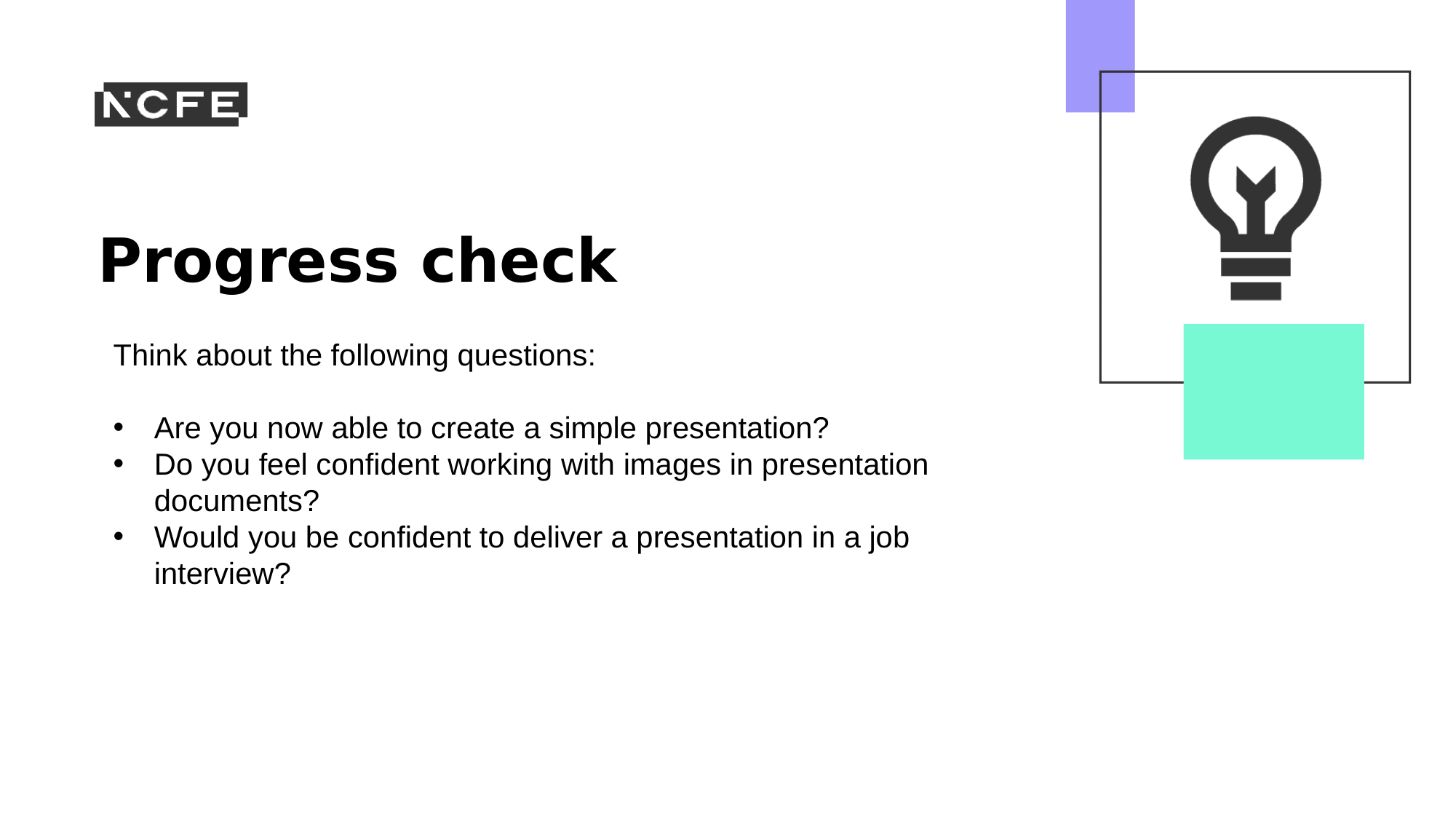

Think about the following questions:

Are you now able to create a simple presentation?
Do you feel confident working with images in presentation documents?
Would you be confident to deliver a presentation in a job interview?